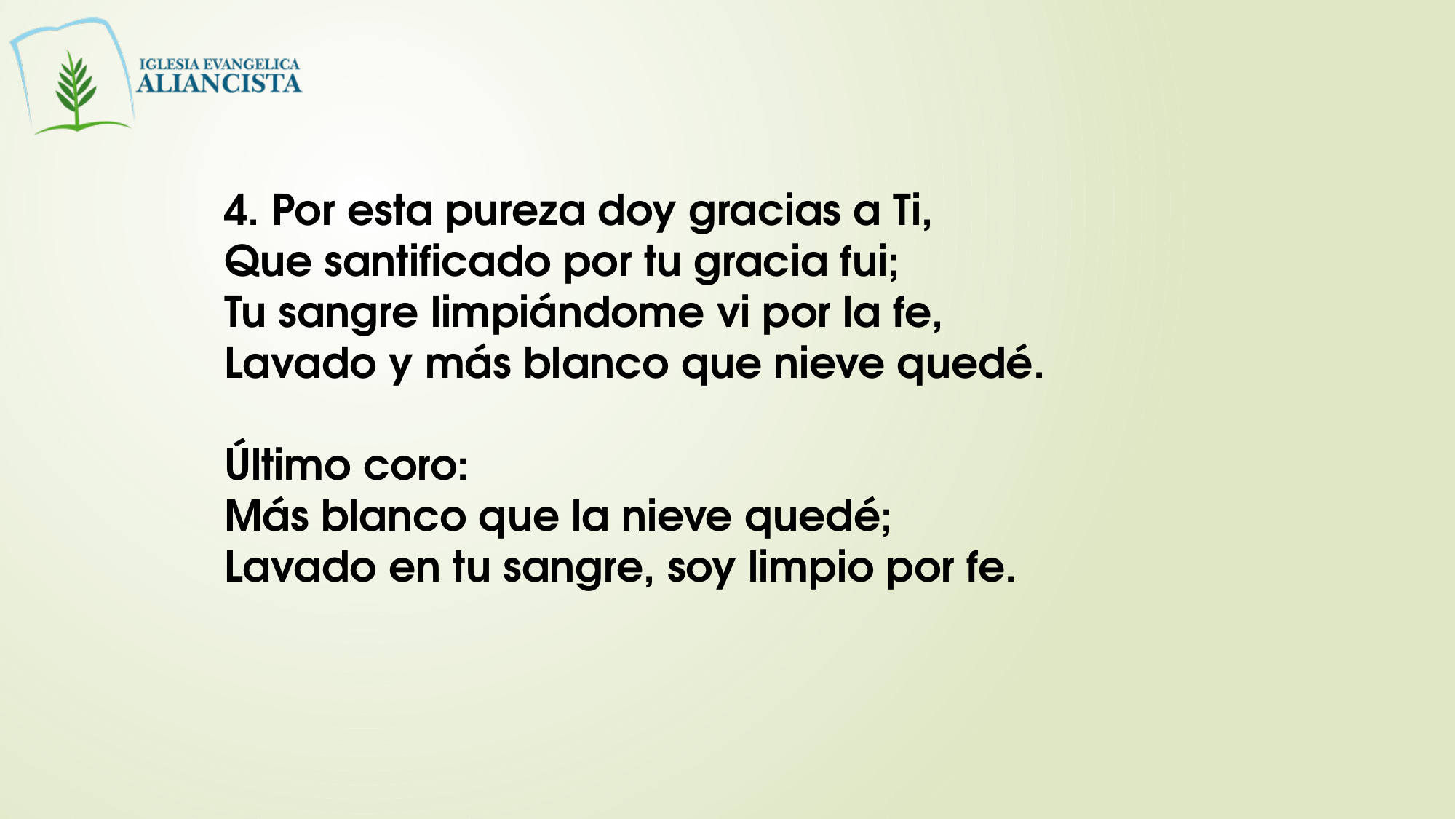

4. Por esta pureza doy gracias a Ti,
Que santificado por tu gracia fui;
Tu sangre limpiándome vi por la fe,
Lavado y más blanco que nieve quedé.

Último coro:
Más blanco que la nieve quedé;
Lavado en tu sangre, soy limpio por fe.